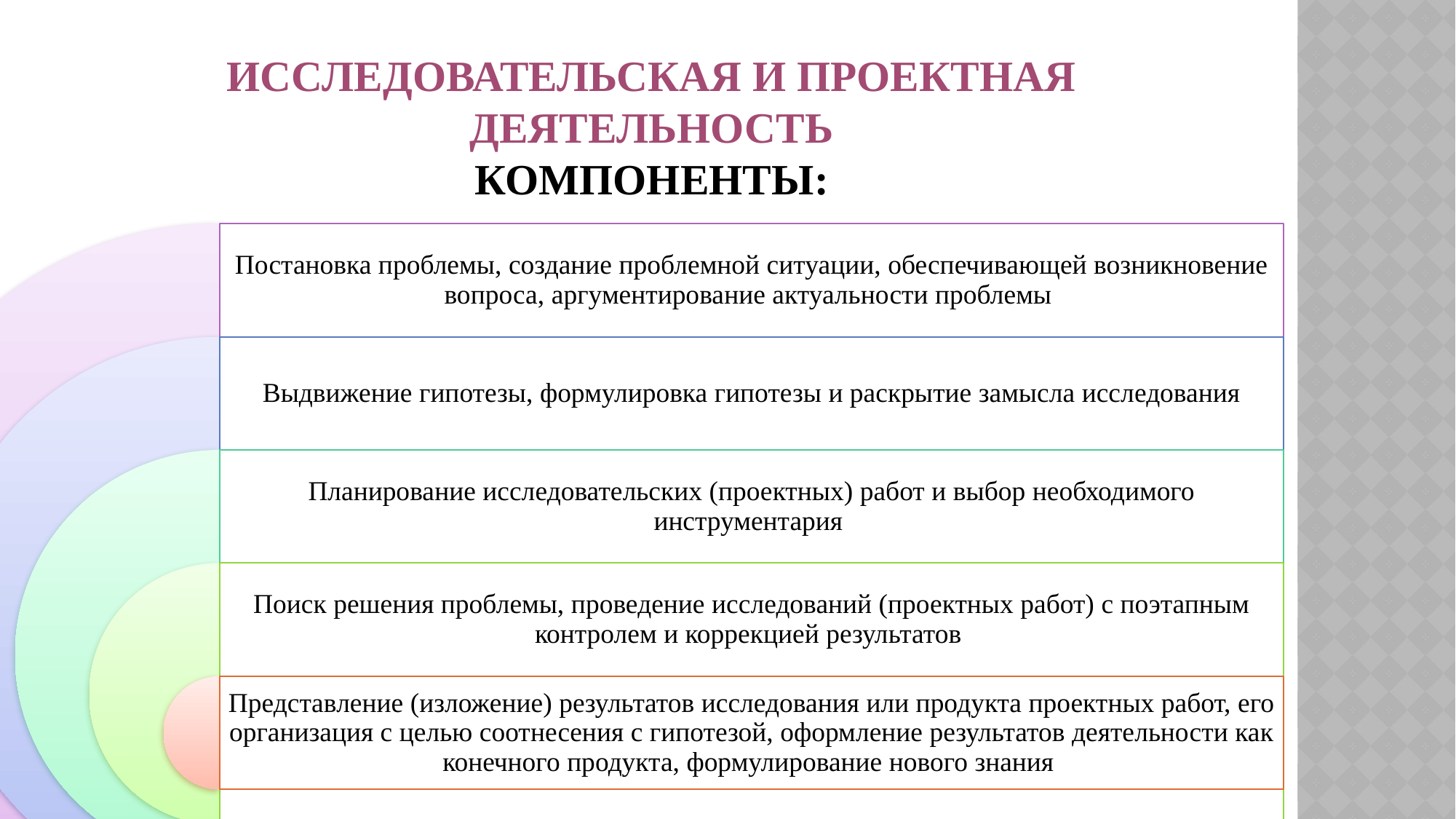

# Исследовательская и проектная деятельность Компоненты:
Постановка проблемы, создание проблемной ситуации, обеспечивающей возникновение вопроса, аргументирование актуальности проблемы
Выдвижение гипотезы, формулировка гипотезы и раскрытие замысла исследования
Планирование исследовательских (проектных) работ и выбор необходимого инструментария
Поиск решения проблемы, проведение исследований (проектных работ) с поэтапным контролем и коррекцией результатов
Представление (изложение) результатов исследования или продукта проектных работ, его организация с целью соотнесения с гипотезой, оформление результатов деятельности как конечного продукта, формулирование нового знания